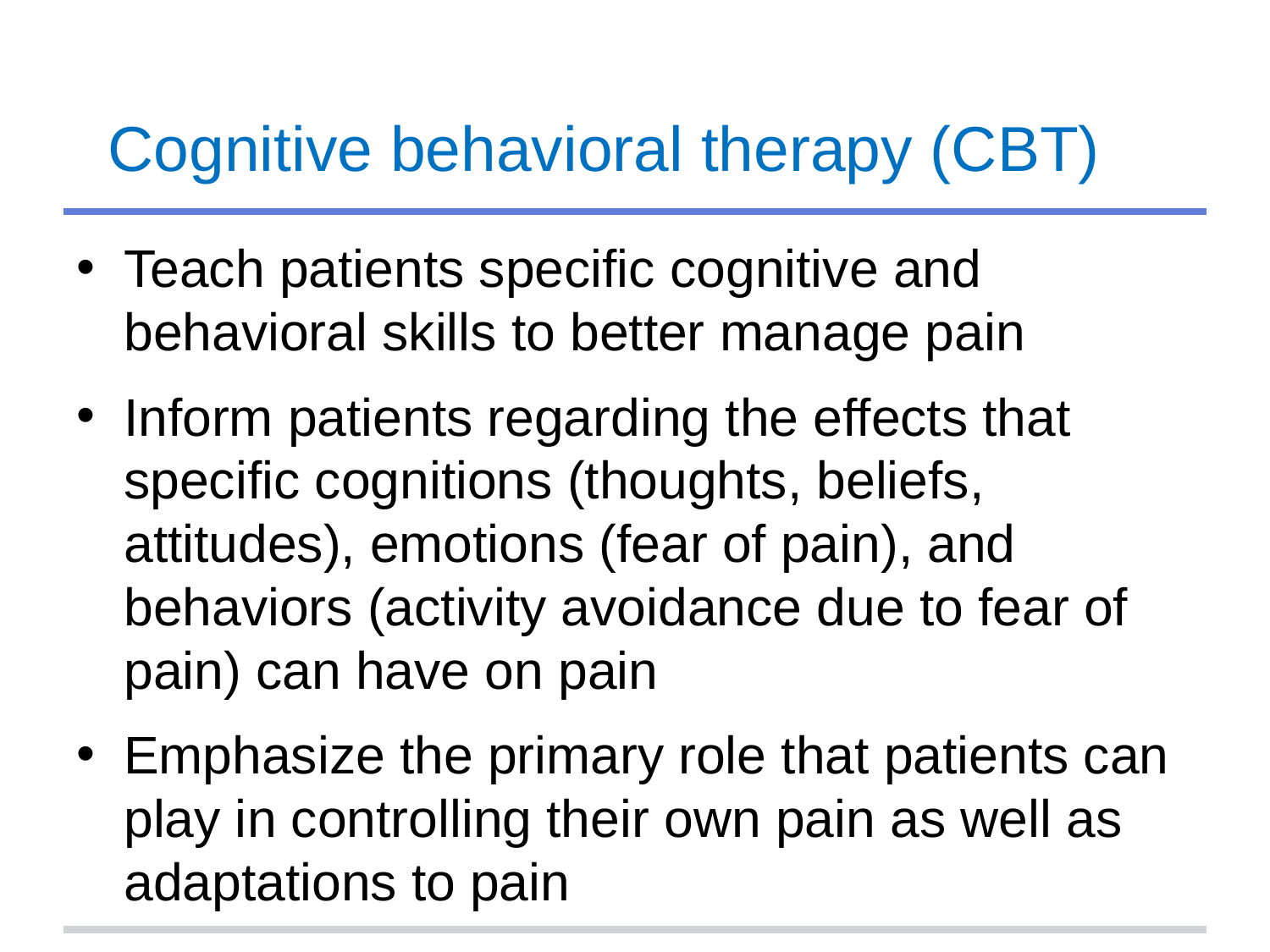

# Cognitive behavioral therapy (CBT)
Teach patients specific cognitive and behavioral skills to better manage pain
Inform patients regarding the effects that specific cognitions (thoughts, beliefs, attitudes), emotions (fear of pain), and behaviors (activity avoidance due to fear of pain) can have on pain
Emphasize the primary role that patients can play in controlling their own pain as well as adaptations to pain